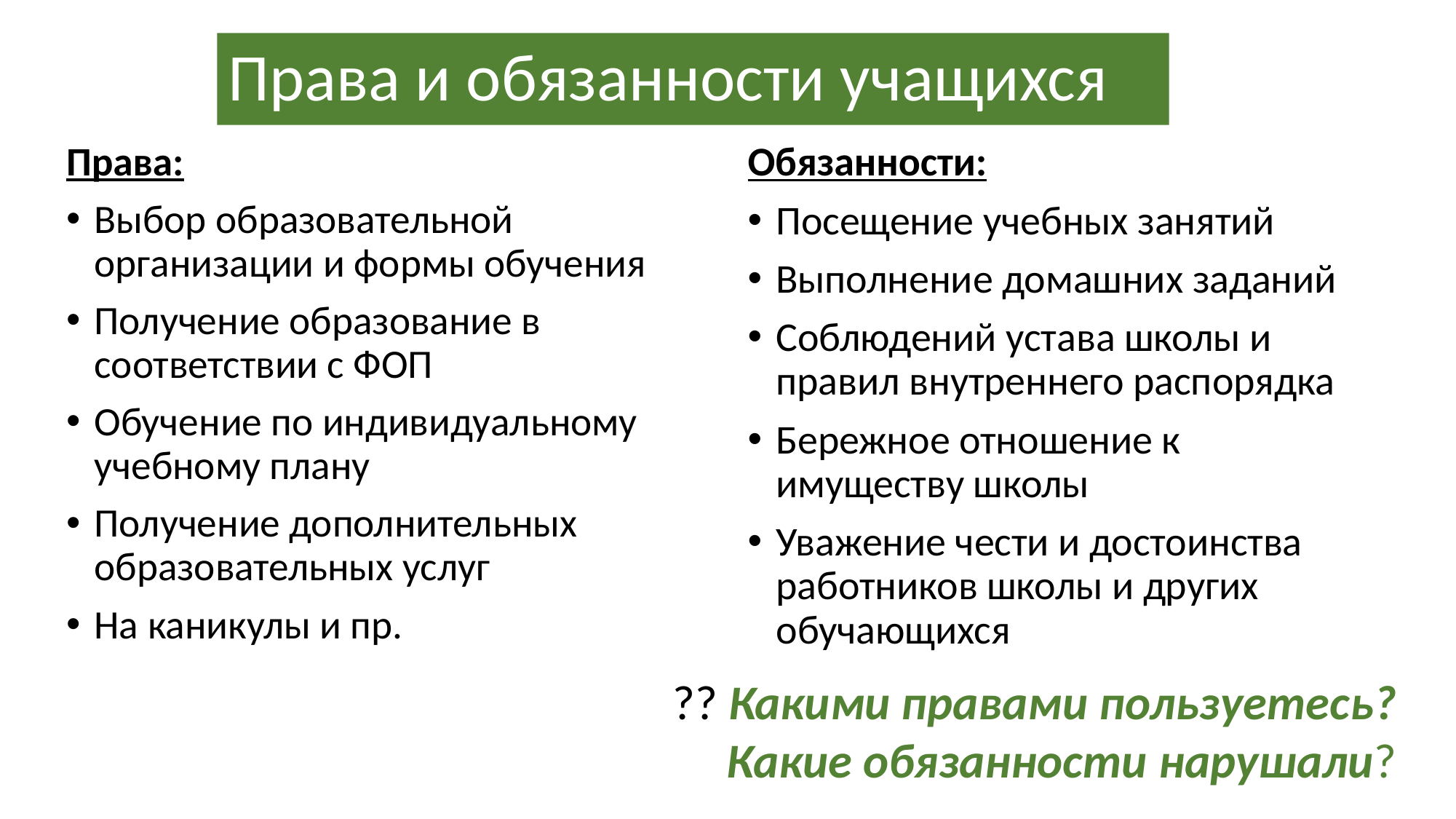

# Права и обязанности учащихся
Права:
Выбор образовательной организации и формы обучения
Получение образование в соответствии с ФОП
Обучение по индивидуальному учебному плану
Получение дополнительных образовательных услуг
На каникулы и пр.
Обязанности:
Посещение учебных занятий
Выполнение домашних заданий
Соблюдений устава школы и правил внутреннего распорядка
Бережное отношение к имуществу школы
Уважение чести и достоинства работников школы и других обучающихся
?? Какими правами пользуетесь?
Какие обязанности нарушали?